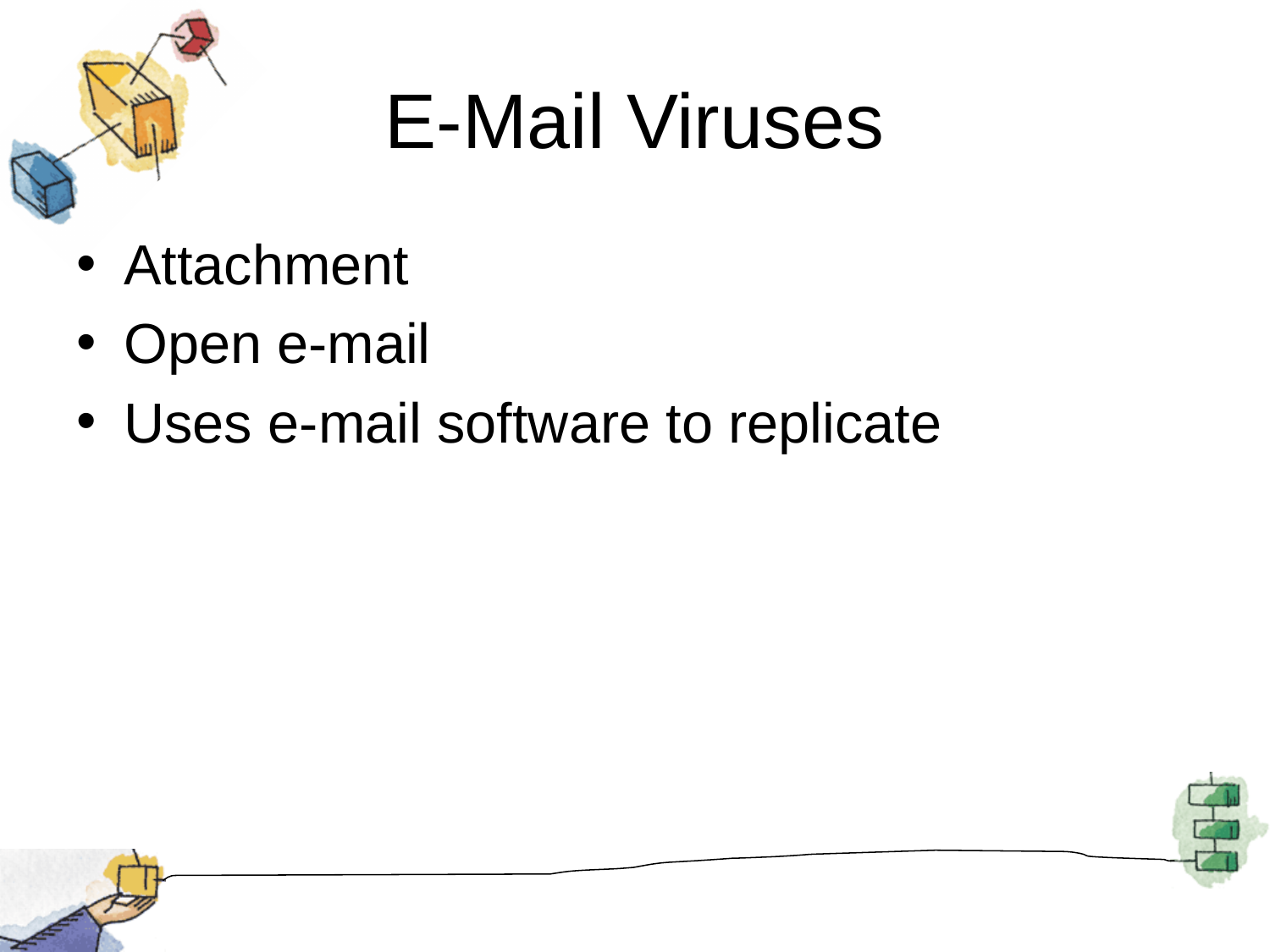

# E-Mail Viruses
Attachment
Open e-mail
Uses e-mail software to replicate